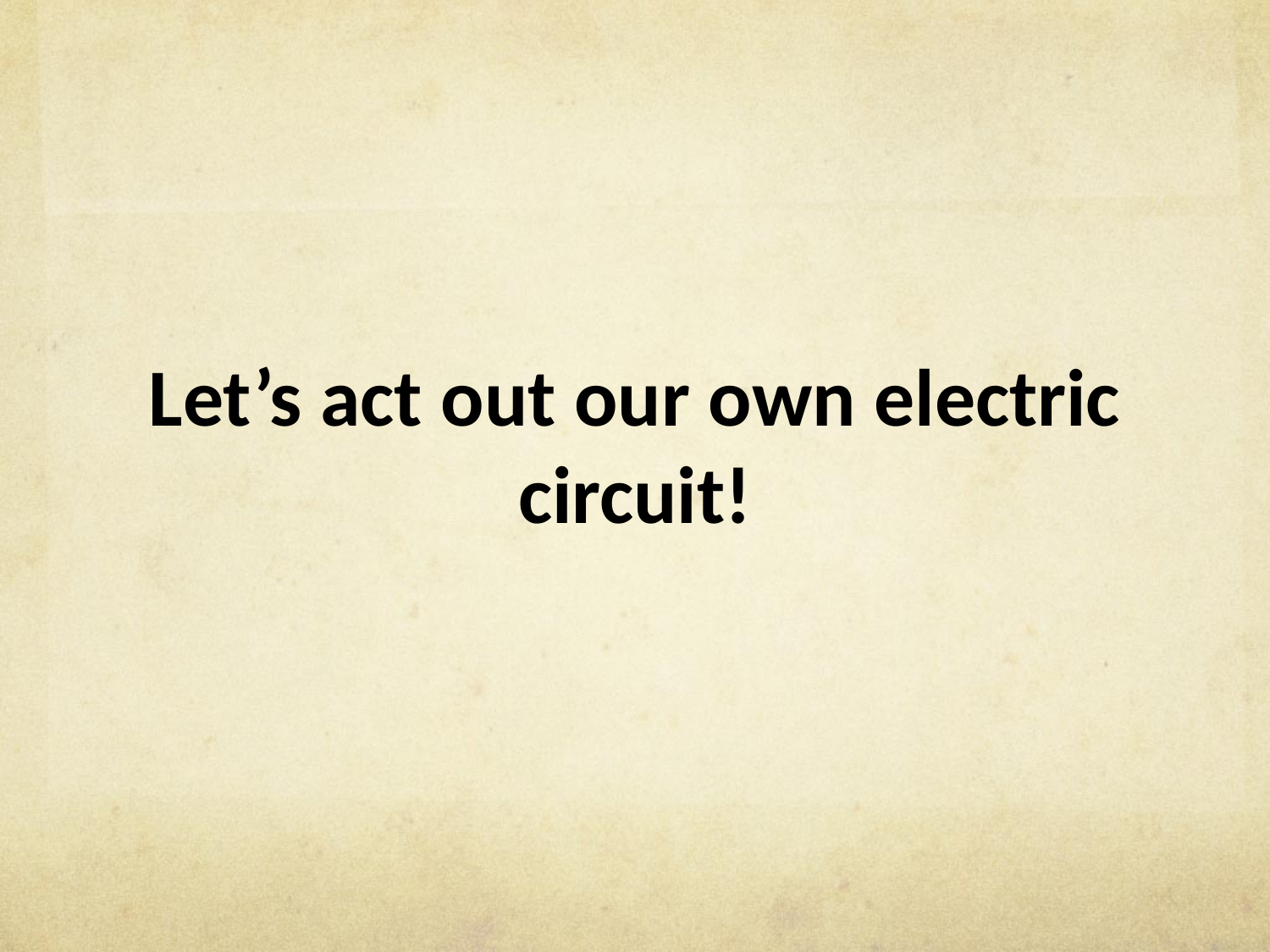

# Let’s act out our own electric circuit!